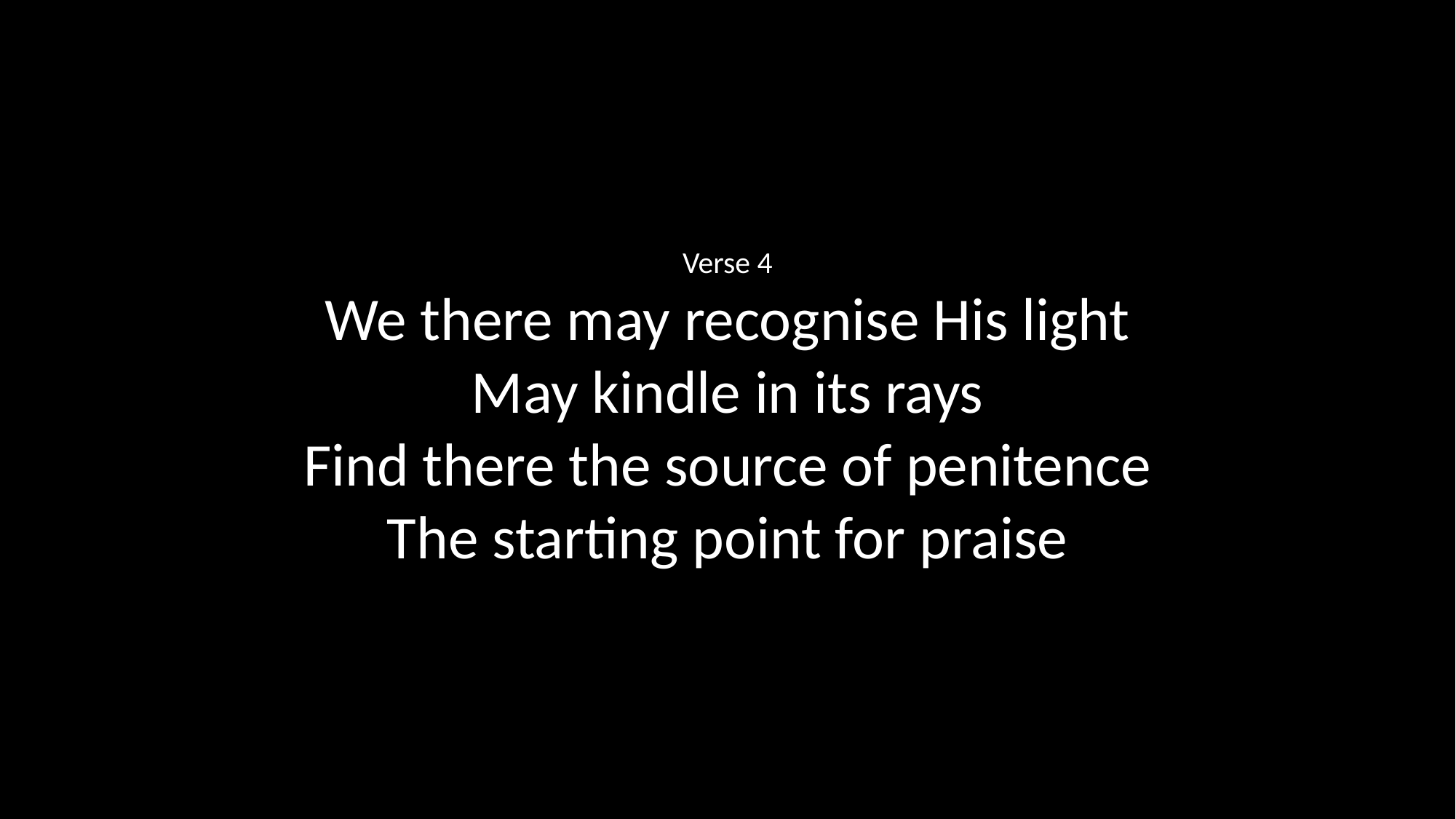

Verse 4
We there may recognise His light
May kindle in its rays
Find there the source of penitence
The starting point for praise